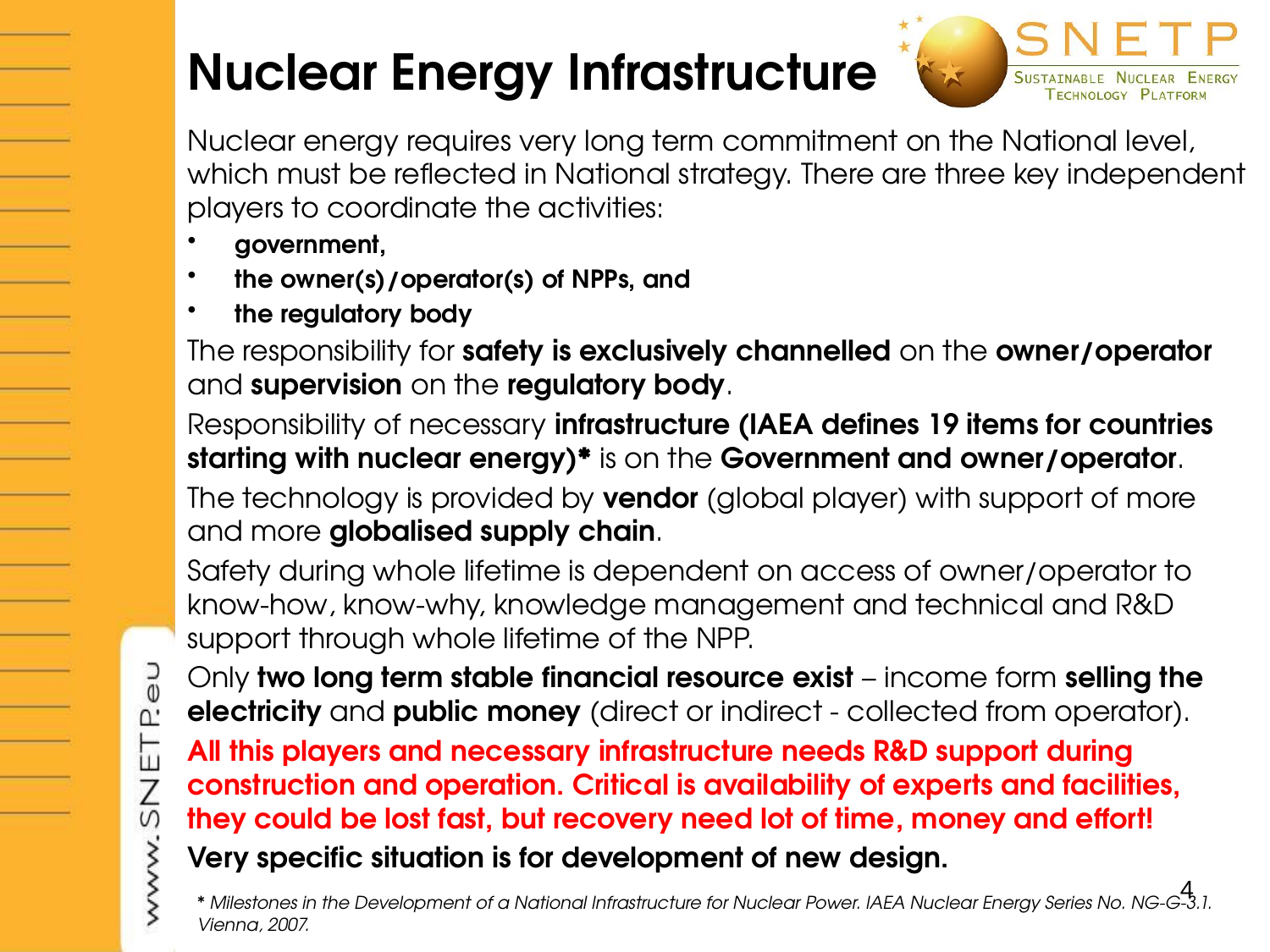

# Nuclear Energy Infrastructure
Nuclear energy requires very long term commitment on the National level, which must be reflected in National strategy. There are three key independent players to coordinate the activities:
government,
the owner(s)/operator(s) of NPPs, and
the regulatory body
The responsibility for safety is exclusively channelled on the owner/operator and supervision on the regulatory body.
Responsibility of necessary infrastructure (IAEA defines 19 items for countries starting with nuclear energy)* is on the Government and owner/operator.
The technology is provided by vendor (global player) with support of more and more globalised supply chain.
Safety during whole lifetime is dependent on access of owner/operator to know-how, know-why, knowledge management and technical and R&D support through whole lifetime of the NPP.
Only two long term stable financial resource exist – income form selling the electricity and public money (direct or indirect - collected from operator).
All this players and necessary infrastructure needs R&D support during construction and operation. Critical is availability of experts and facilities, they could be lost fast, but recovery need lot of time, money and effort!
Very specific situation is for development of new design.
4
* Milestones in the Development of a National Infrastructure for Nuclear Power. IAEA Nuclear Energy Series No. NG-G-3.1. Vienna, 2007.